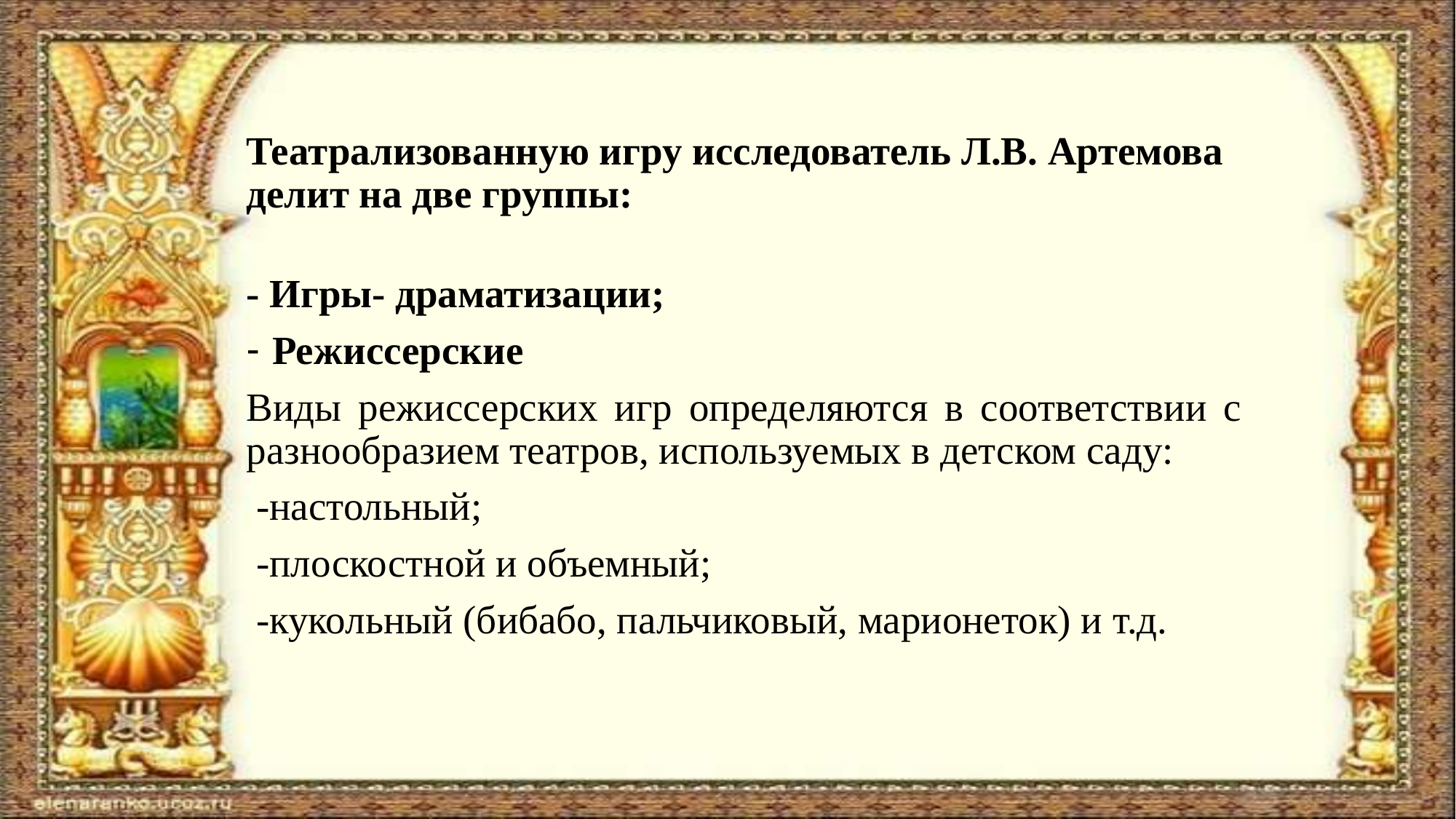

Театрализованную игру исследователь Л.В. Артемова делит на две группы:
- Игры- драматизации;
Режиссерские
Виды режиссерских игр определяются в соответствии с    разнообразием театров, используемых в детском саду:
 -настольный;
 -плоскостной и объемный;
 -кукольный (бибабо, пальчиковый, марионеток) и т.д.